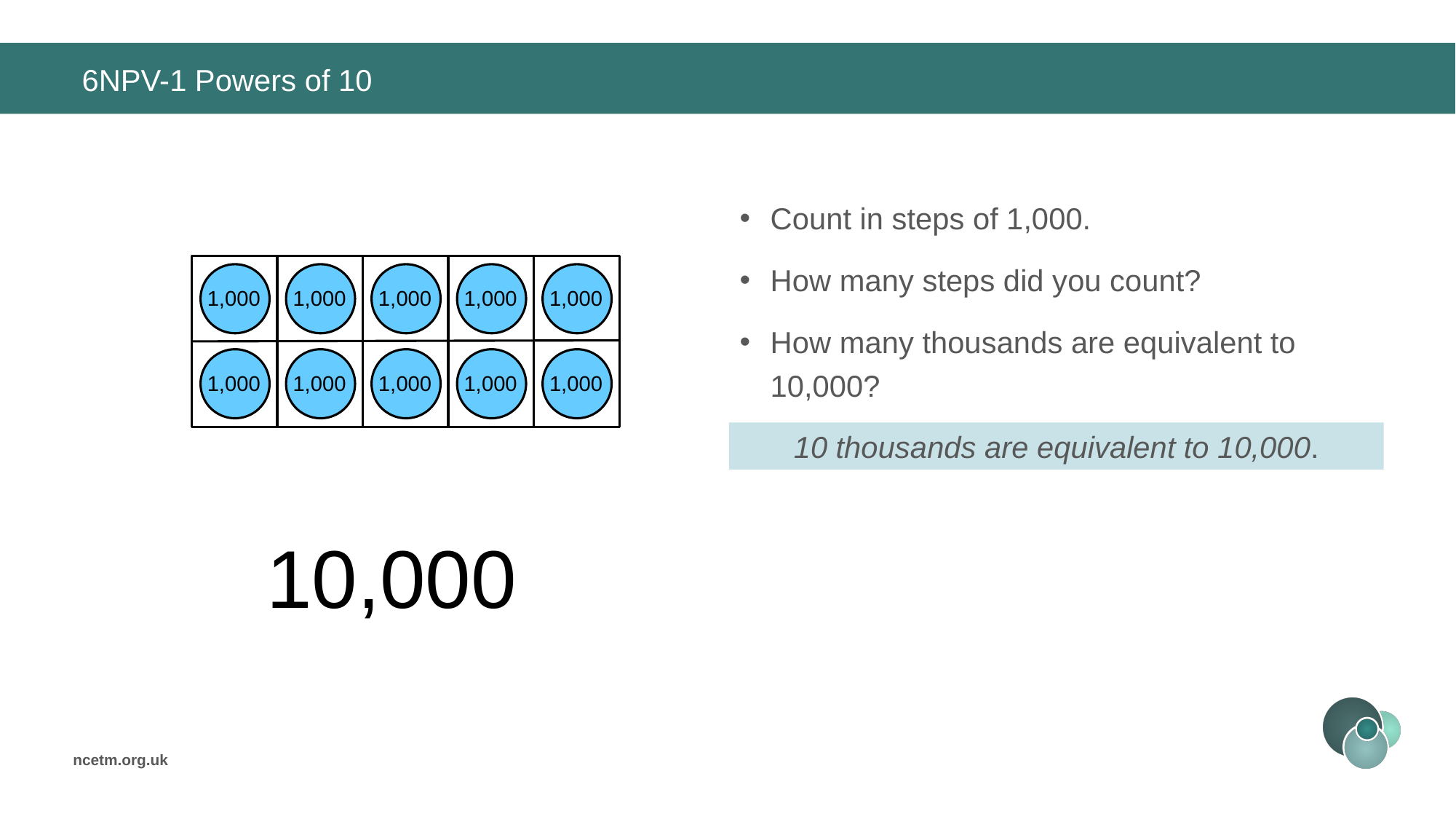

# 6NPV-1 Powers of 10

Count in steps of 1,000.
How many steps did you count?
How many thousands are equivalent to 10,000?

1,000

1,000

1,000

1,000

1,000

1,000

1,000

1,000

1,000

1,000
10 thousands are equivalent to 10,000.
10,000